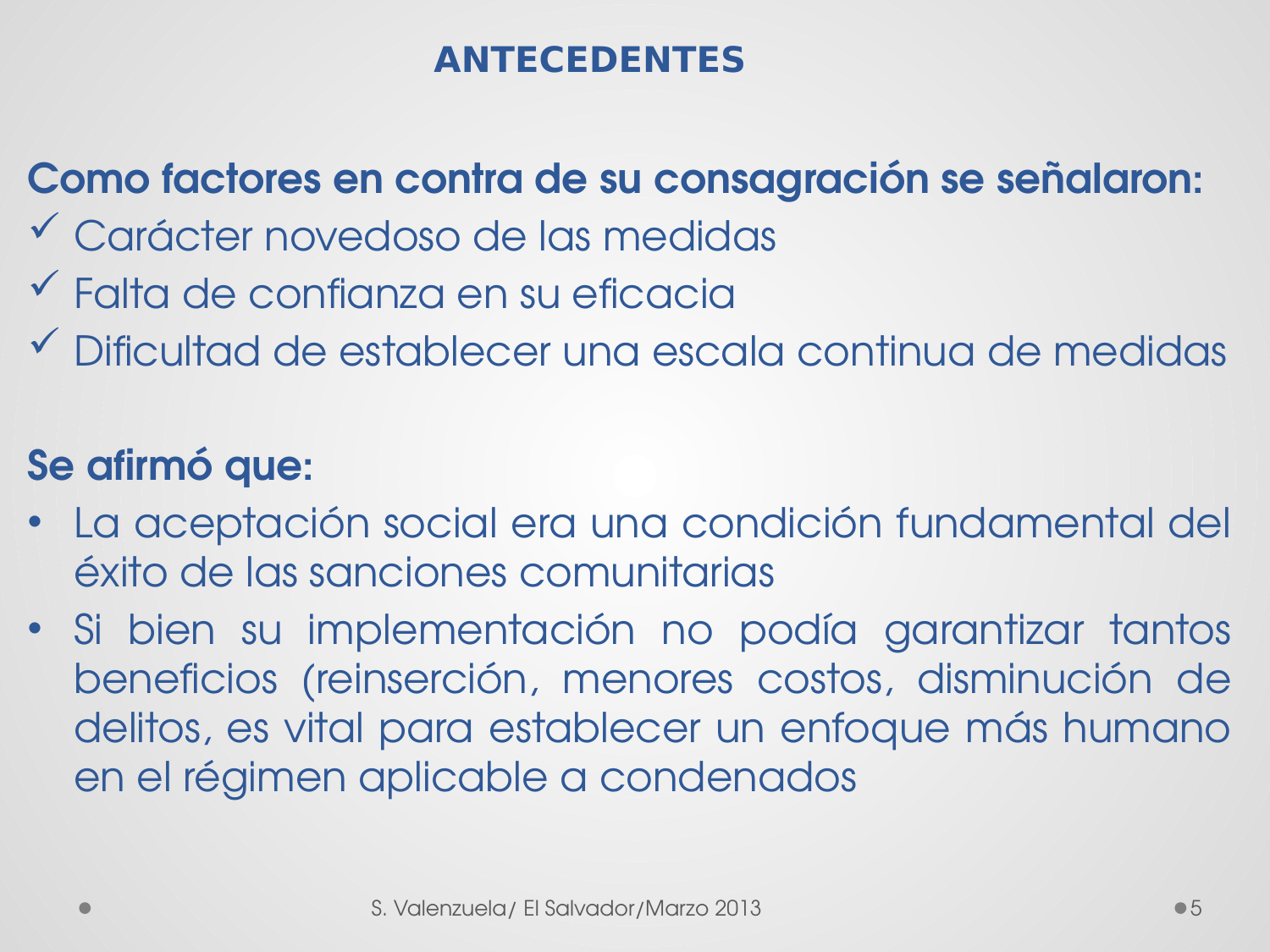

# ANTECEDENTES
Como factores en contra de su consagración se señalaron:
Carácter novedoso de las medidas
Falta de confianza en su eficacia
Dificultad de establecer una escala continua de medidas

Se afirmó que:
La aceptación social era una condición fundamental del éxito de las sanciones comunitarias
Si bien su implementación no podía garantizar tantos beneficios (reinserción, menores costos, disminución de delitos, es vital para establecer un enfoque más humano en el régimen aplicable a condenados

5
S. Valenzuela/ El Salvador/Marzo 2013